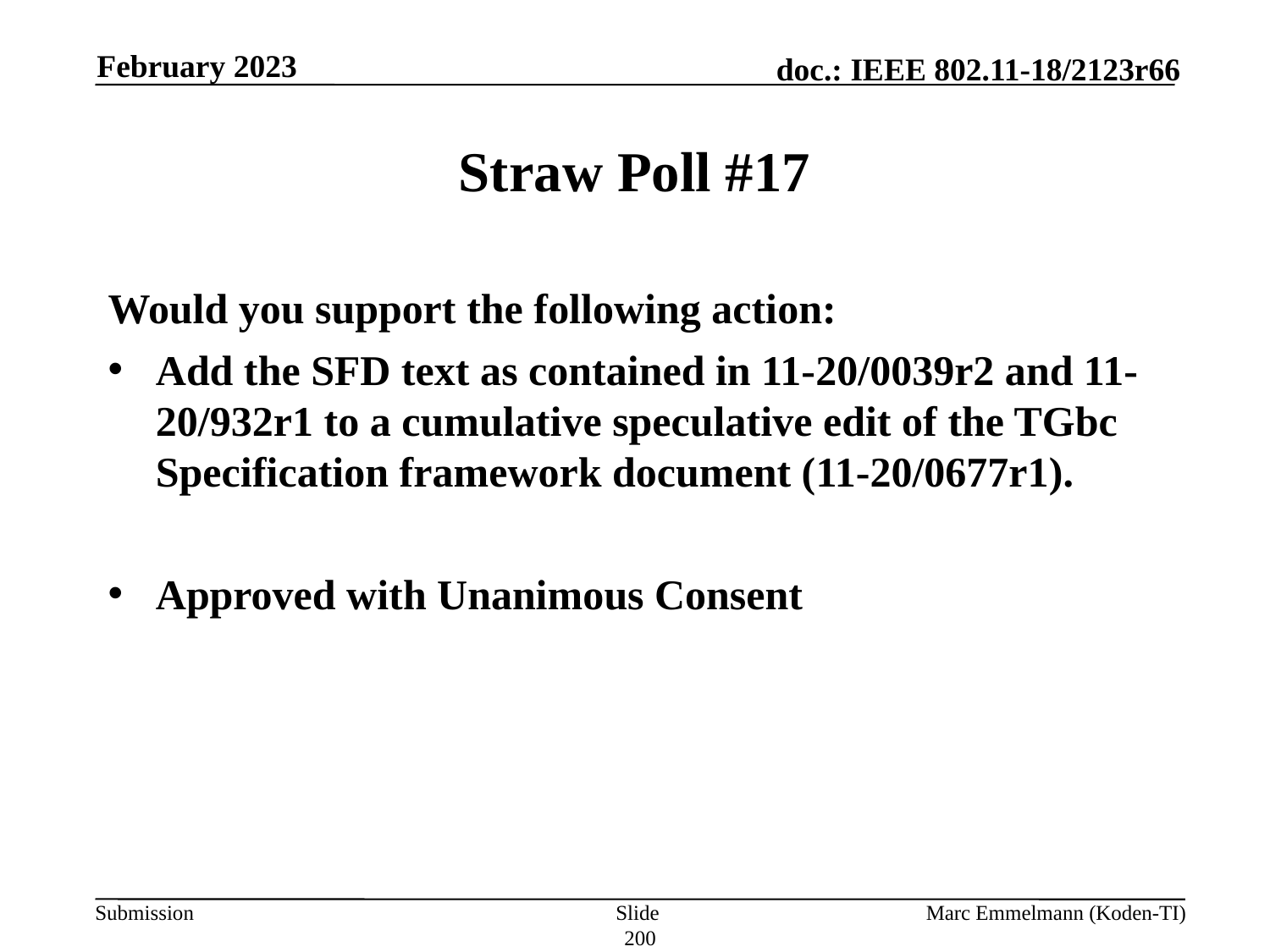

February 2023
# Straw Poll #17
Would you support the following action:
Add the SFD text as contained in 11-20/0039r2 and 11-20/932r1 to a cumulative speculative edit of the TGbc Specification framework document (11-20/0677r1).

Approved with Unanimous Consent

Slide 200
Marc Emmelmann (Koden-TI)